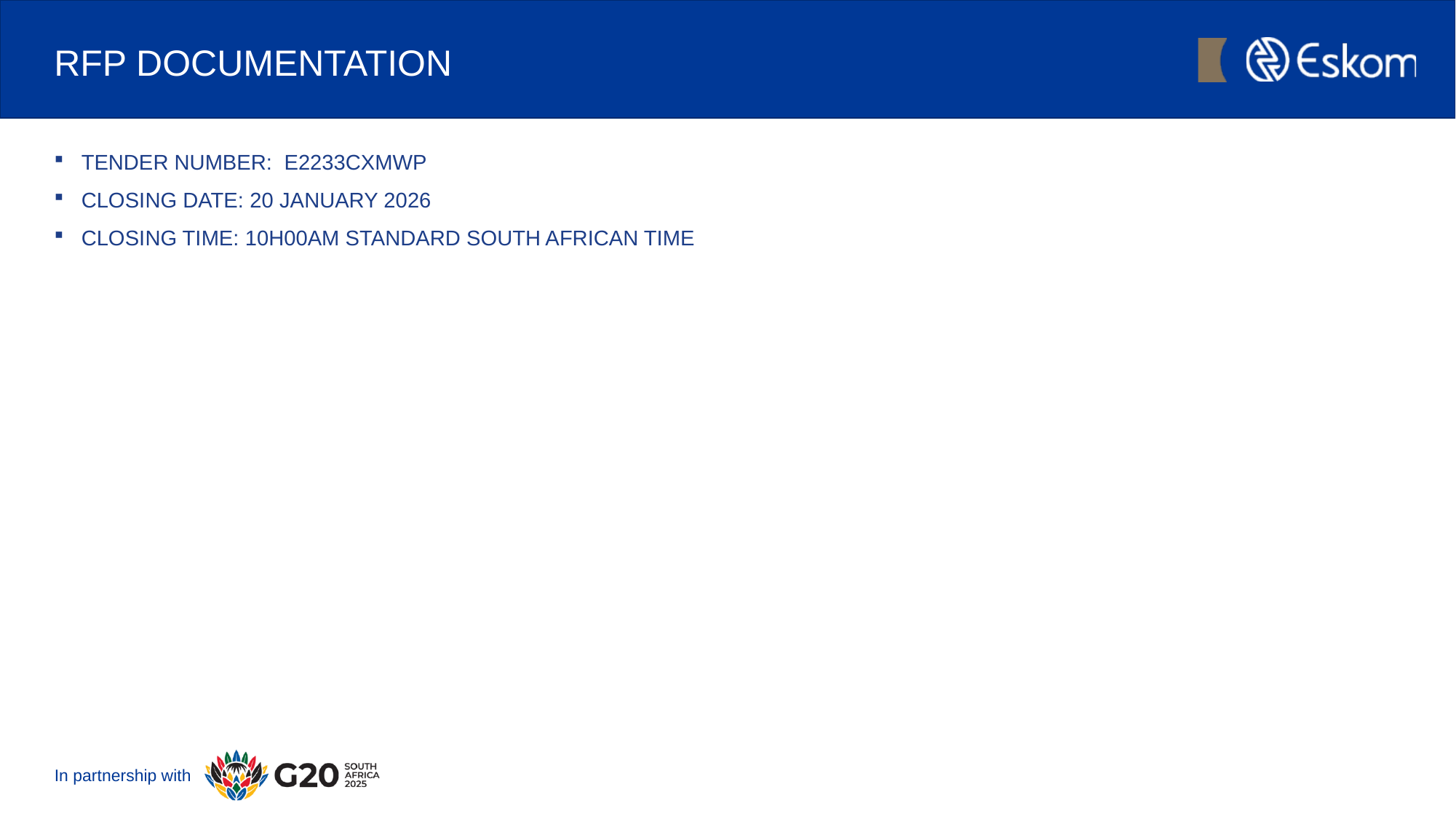

# RFP DOCUMENTATION
TENDER NUMBER:  E2233CXMWP
CLOSING DATE: 20 JANUARY 2026
CLOSING TIME: 10H00AM STANDARD SOUTH AFRICAN TIME